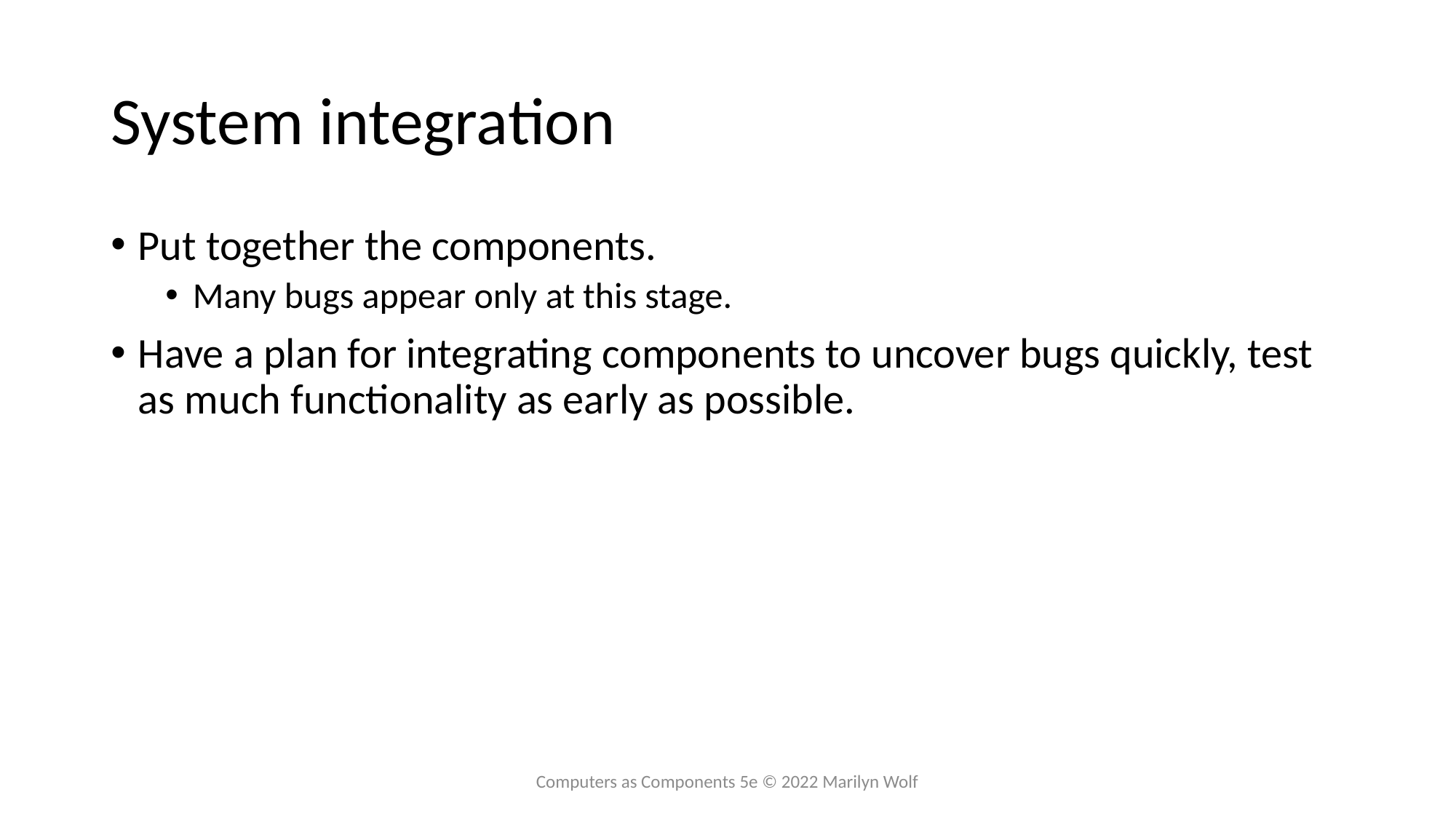

# System integration
Put together the components.
Many bugs appear only at this stage.
Have a plan for integrating components to uncover bugs quickly, test as much functionality as early as possible.
Computers as Components 5e © 2022 Marilyn Wolf